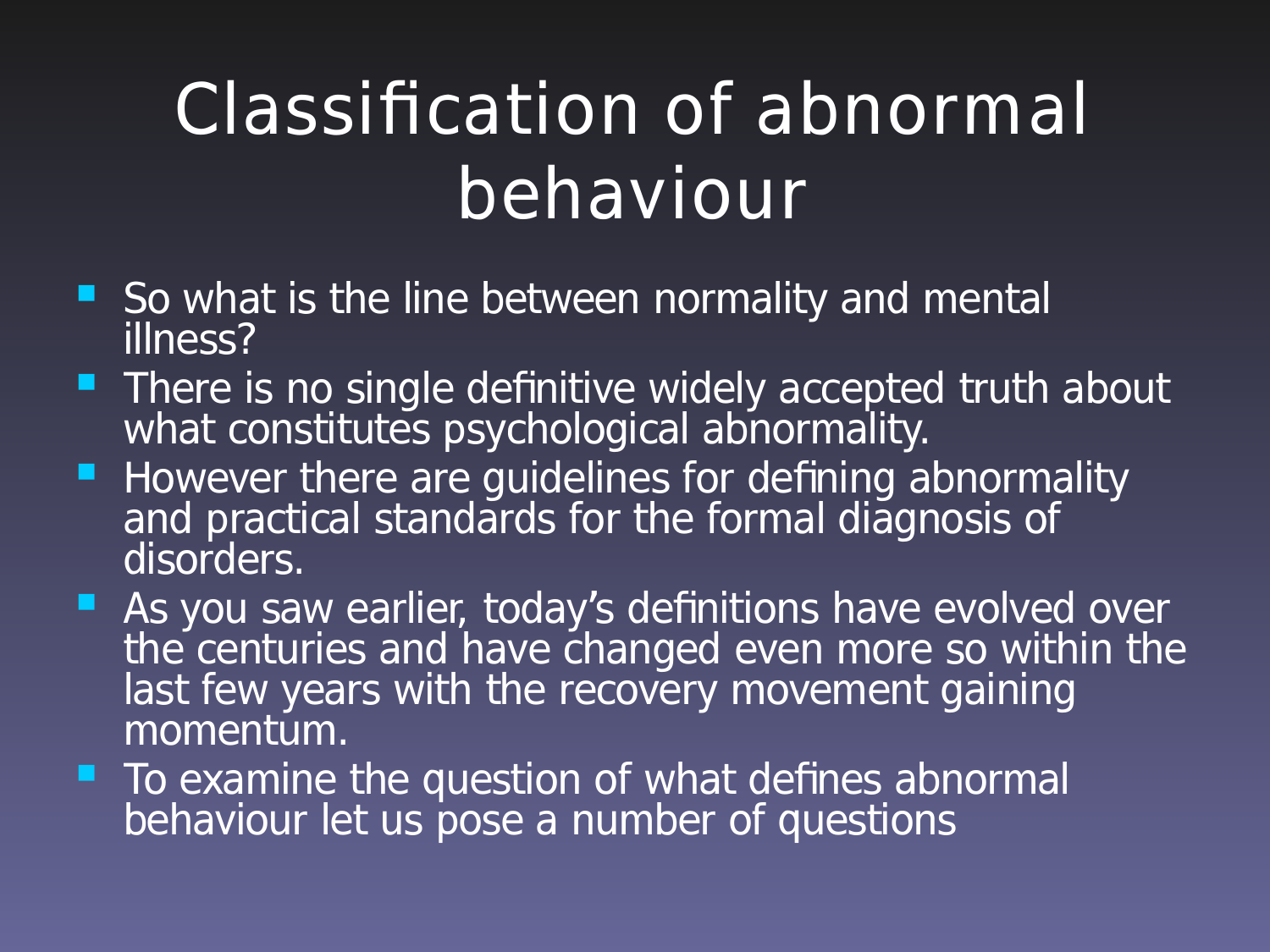

# Classification of abnormal behaviour
So what is the line between normality and mental illness?
There is no single definitive widely accepted truth about what constitutes psychological abnormality.
However there are guidelines for defining abnormality and practical standards for the formal diagnosis of disorders.
As you saw earlier, today’s definitions have evolved over the centuries and have changed even more so within the last few years with the recovery movement gaining momentum.
To examine the question of what defines abnormal behaviour let us pose a number of questions